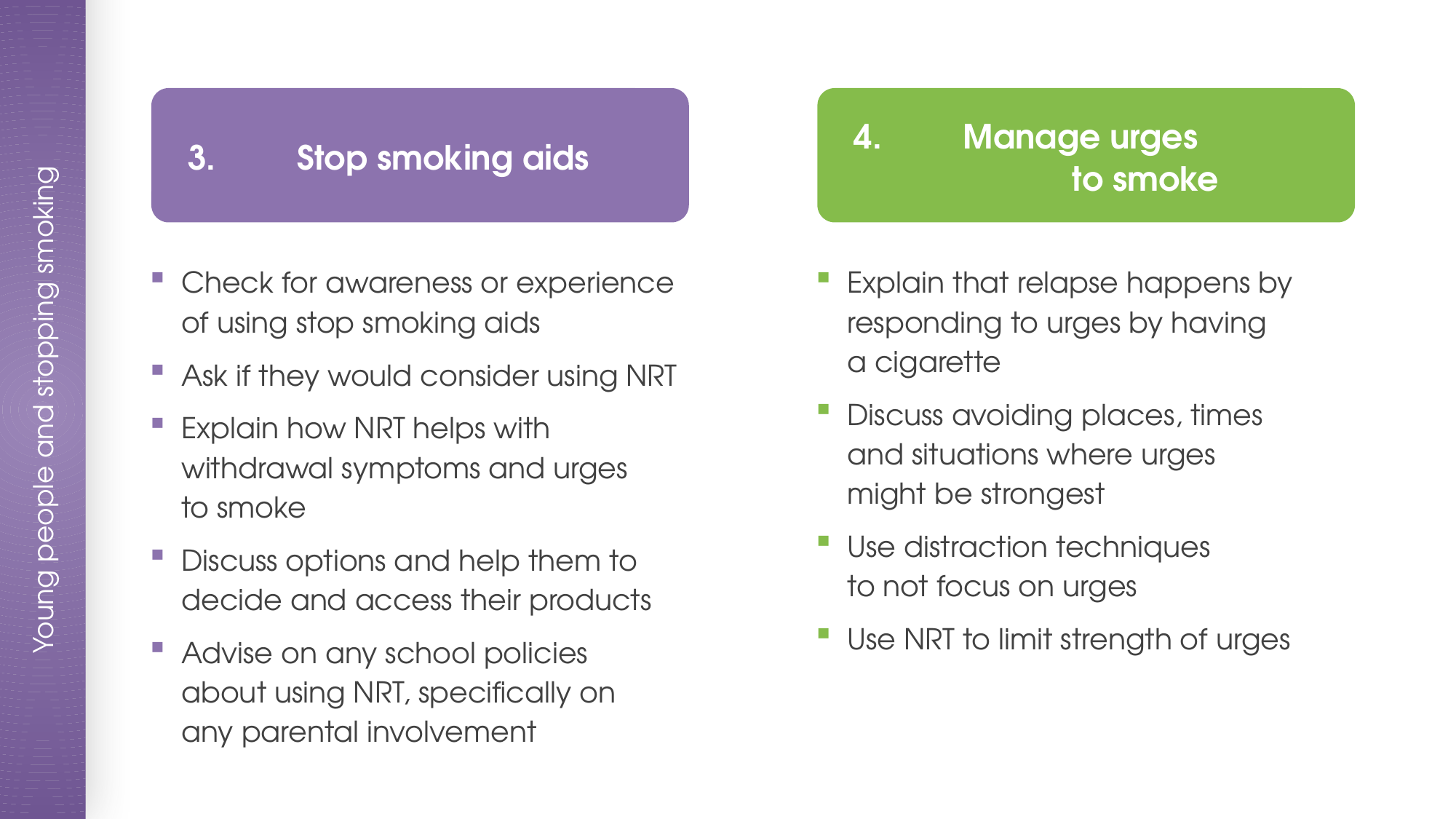

3.	Stop smoking aids

4.	Manage urges
		to smoke
Check for awareness or experience of using stop smoking aids
Ask if they would consider using NRT
Explain how NRT helps with withdrawal symptoms and urges
to smoke
Discuss options and help them to decide and access their products
Advise on any school policies
about using NRT, specifically on
any parental involvement
Explain that relapse happens by responding to urges by having
a cigarette
Discuss avoiding places, times
and situations where urges
might be strongest
Use distraction techniques
to not focus on urges
Use NRT to limit strength of urges